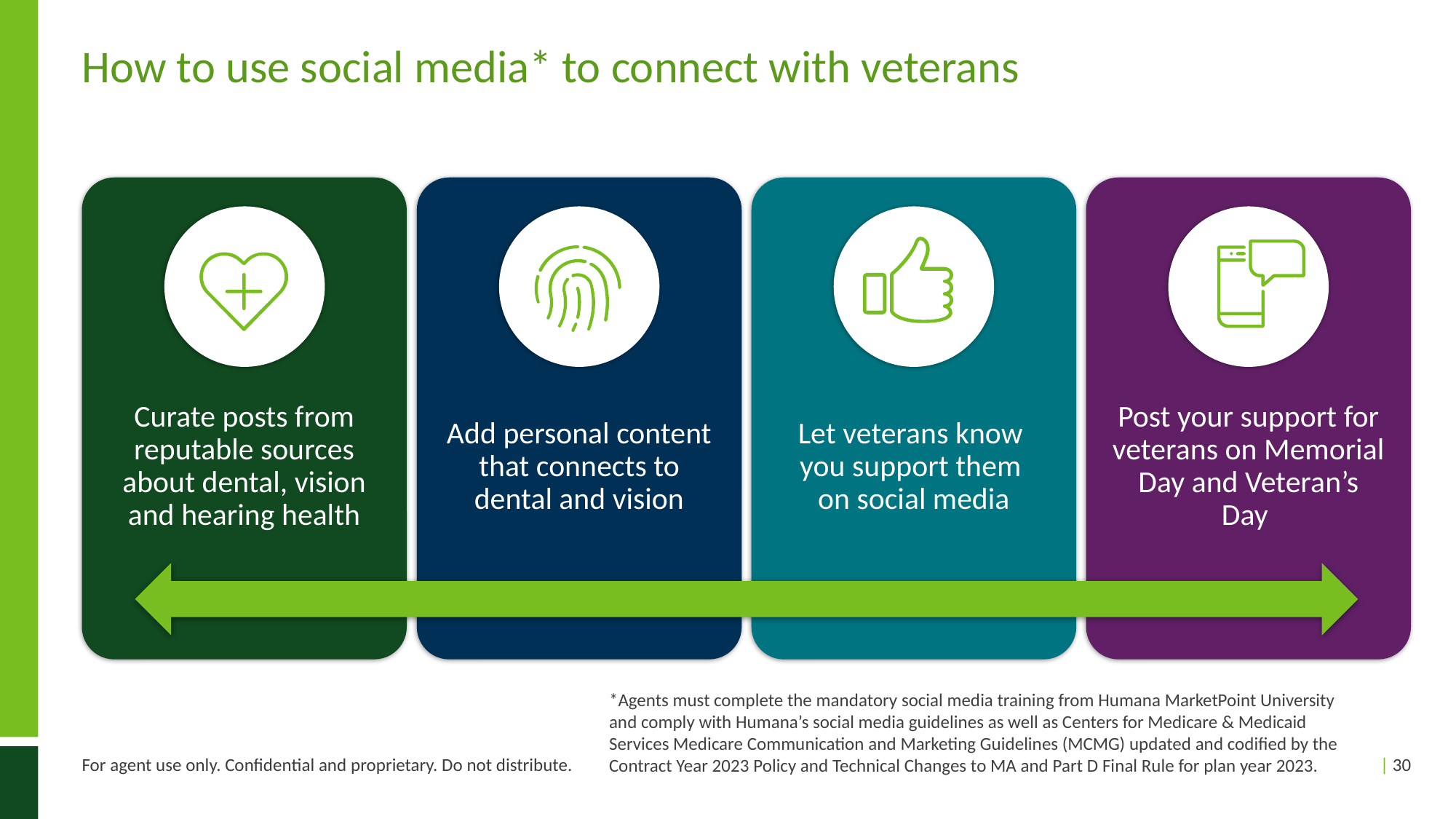

# How to use social media* to connect with veterans
Curate posts from reputable sources about dental, vision and hearing health
Add personal content that connects to dental and vision
Let veterans know
you support them
on social media
Post your support for veterans on Memorial Day and Veteran’s Day

*Agents must complete the mandatory social media training from Humana MarketPoint University and comply with Humana’s social media guidelines as well as Centers for Medicare & Medicaid Services Medicare Communication and Marketing Guidelines (MCMG) updated and codified by the Contract Year 2023 Policy and Technical Changes to MA and Part D Final Rule for plan year 2023.

For agent use only. Confidential and proprietary. Do not distribute.
| 30